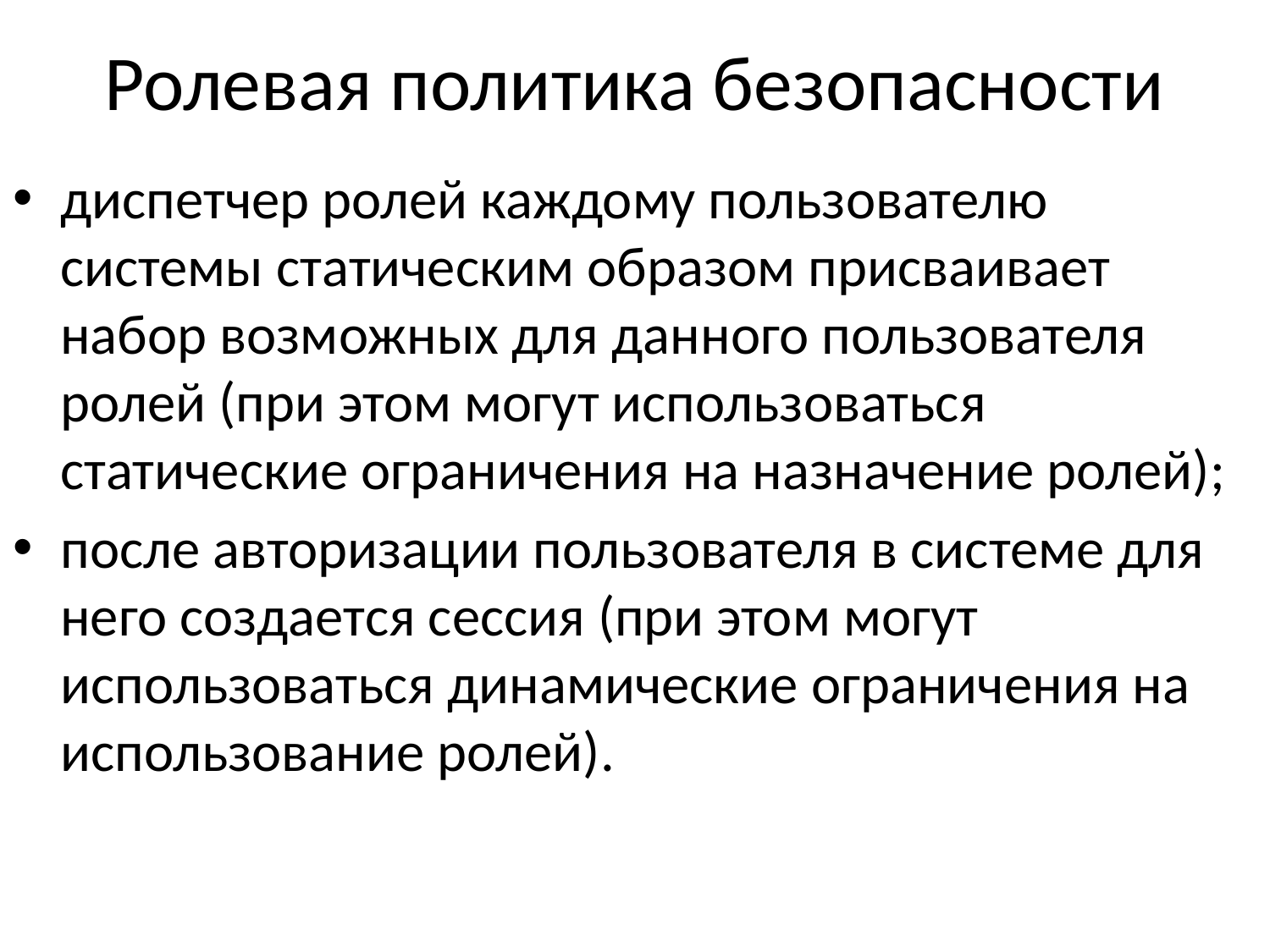

# Ролевая политика безопасности
диспетчер ролей каждому пользователю системы статическим образом присваивает набор возможных для данного пользователя ролей (при этом могут использоваться статические ограничения на назначение ролей);
после авторизации пользователя в системе для него создается сессия (при этом могут использоваться динамические ограничения на использование ролей).